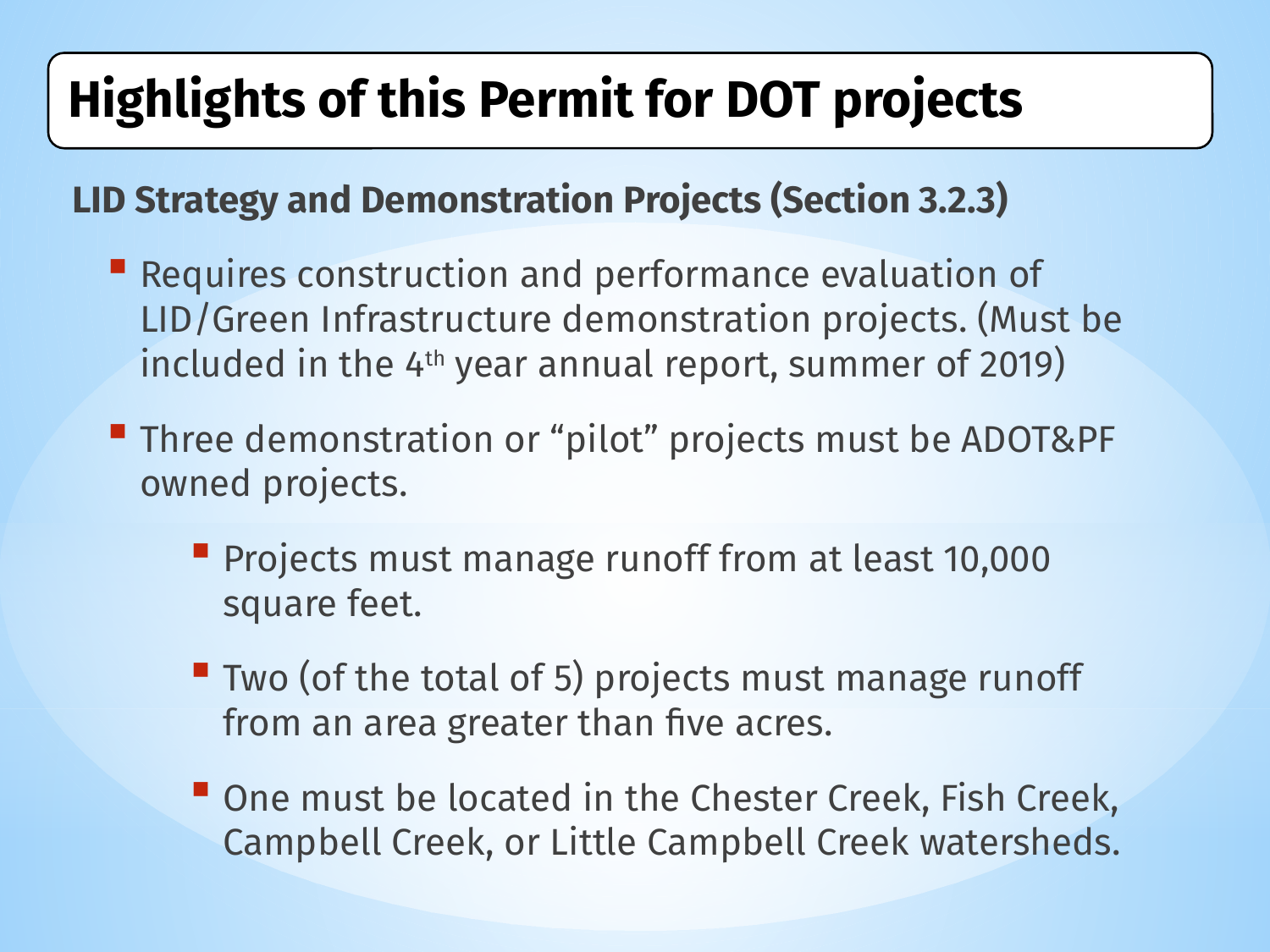

Highlights of this Permit for DOT projects
LID Strategy and Demonstration Projects (Section 3.2.3)
Requires construction and performance evaluation of LID/Green Infrastructure demonstration projects. (Must be included in the 4th year annual report, summer of 2019)
Three demonstration or “pilot” projects must be ADOT&PF owned projects.
Projects must manage runoff from at least 10,000 square feet.
Two (of the total of 5) projects must manage runoff from an area greater than five acres.
One must be located in the Chester Creek, Fish Creek, Campbell Creek, or Little Campbell Creek watersheds.